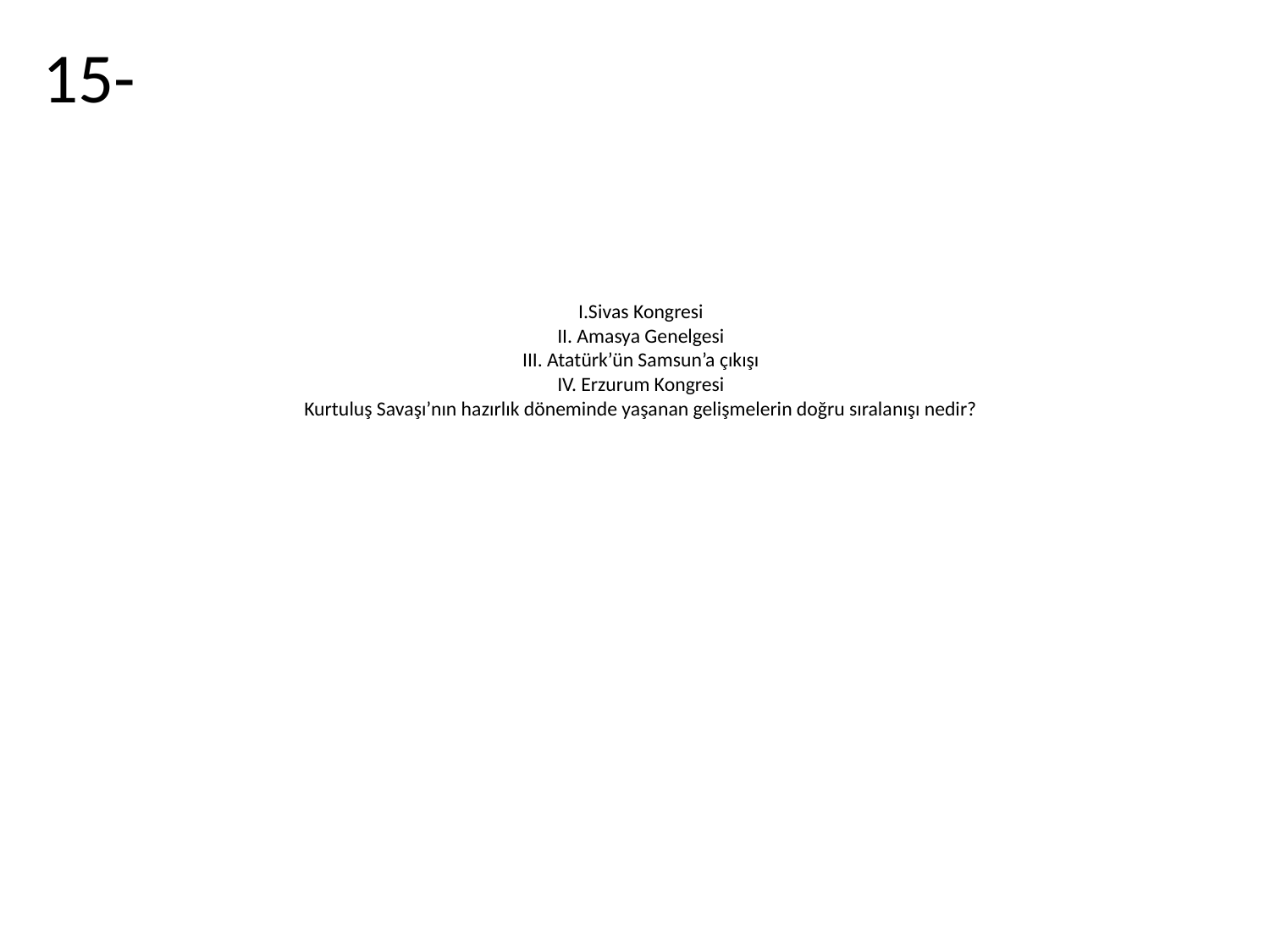

15-
# I.Sivas Kongresi II. Amasya Genelgesi III. Atatürk’ün Samsun’a çıkışı IV. Erzurum Kongresi Kurtuluş Savaşı’nın hazırlık döneminde yaşanan gelişmelerin doğru sıralanışı nedir?